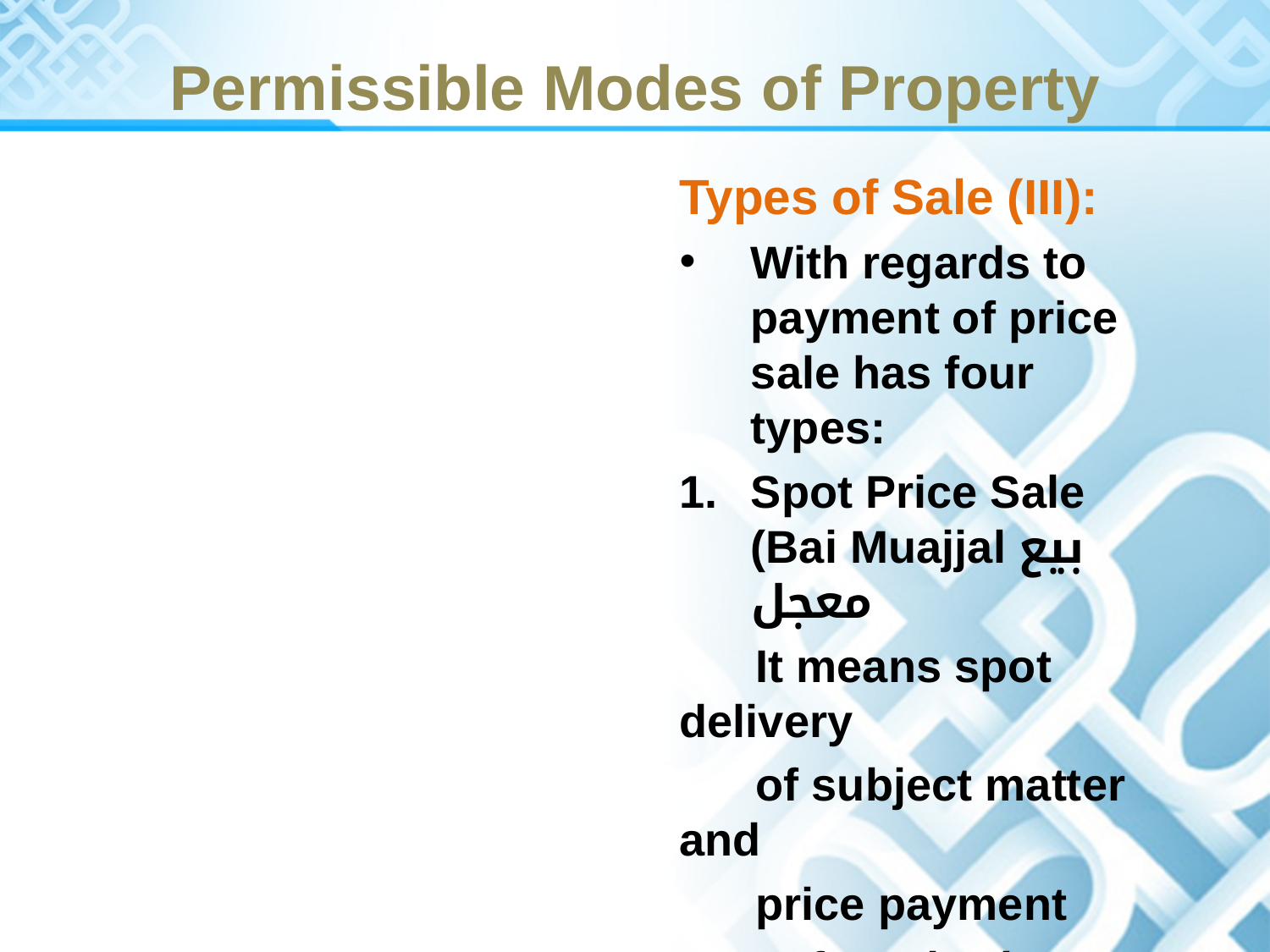

Permissible Modes of Property
Types of Sale (III):
With regards to payment of price sale has four types:
Spot Price Sale (Bai Muajjal بیع معجل
      It means spot delivery
      of subject matter and
      price payment
Deferred Price sale
      بیع موجل  . It means spot
       delivery and credit price.